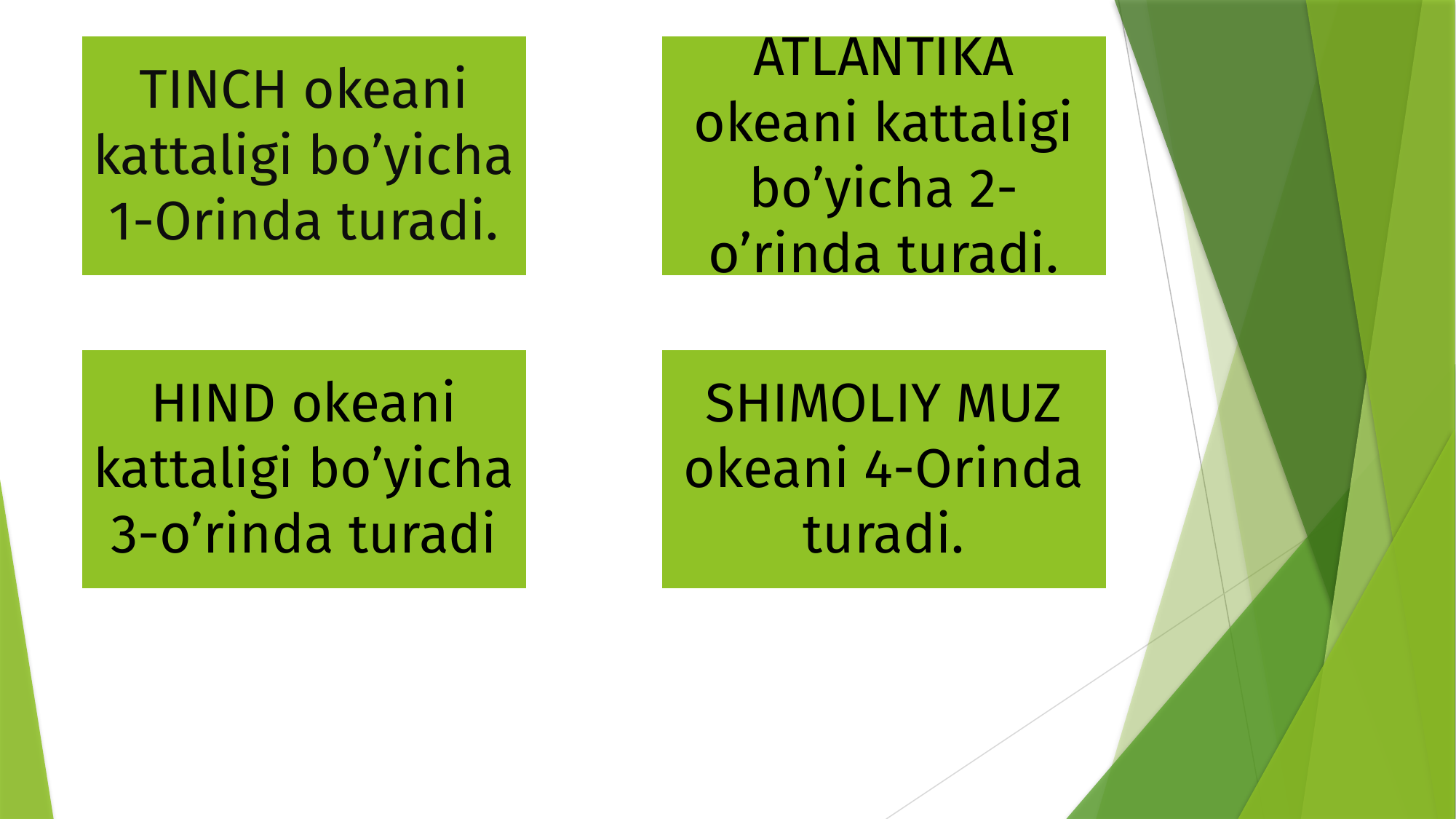

TINCH okeani kattaligi bo’yicha 1-Orinda turadi.
ATLANTIKA okeani kattaligi bo’yicha 2-o’rinda turadi.
HIND okeani kattaligi bo’yicha 3-o’rinda turadi
SHIMOLIY MUZ okeani 4-Orinda turadi.